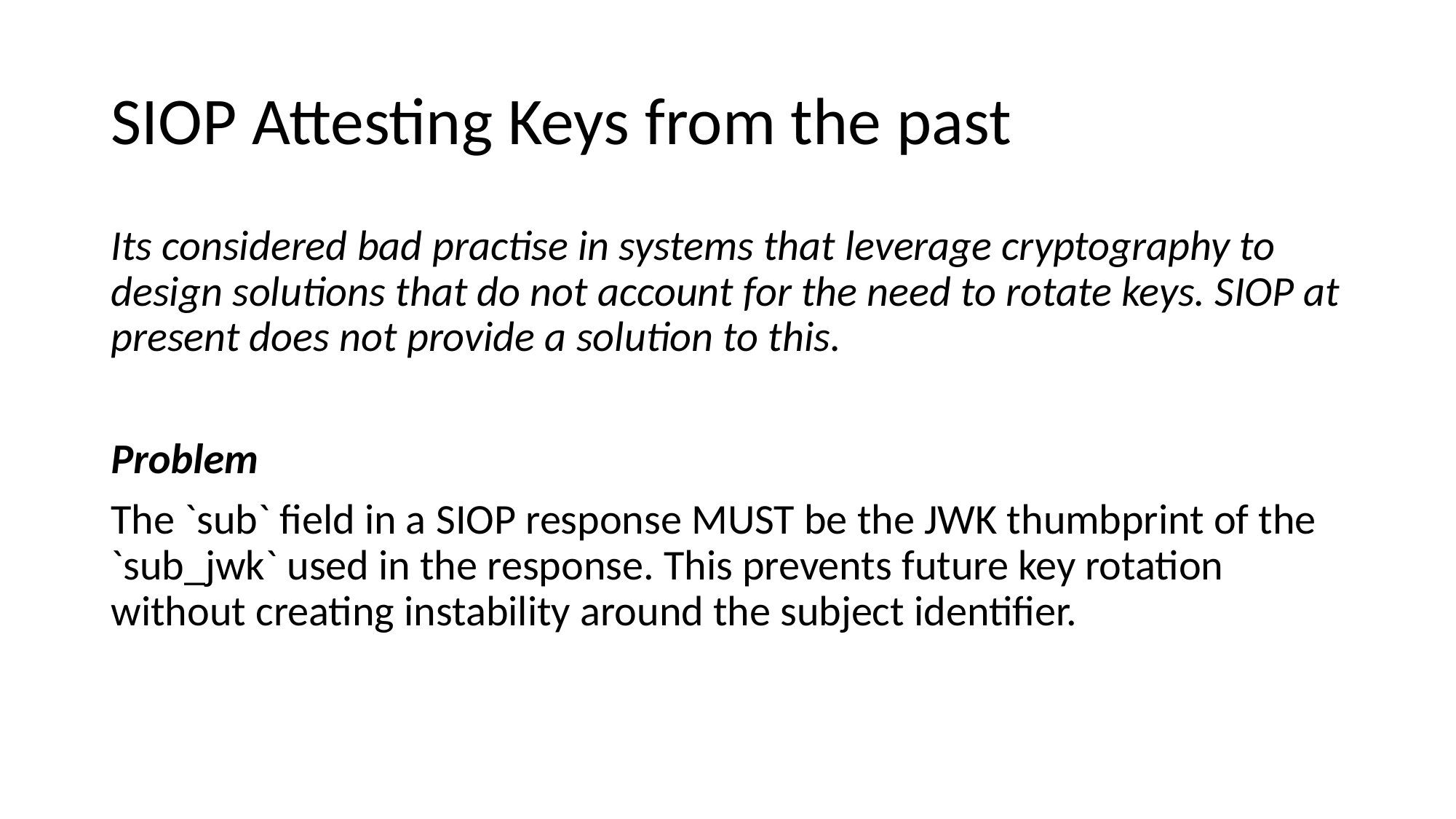

# SIOP Attesting Keys from the past
Its considered bad practise in systems that leverage cryptography to design solutions that do not account for the need to rotate keys. SIOP at present does not provide a solution to this.

Problem
The `sub` field in a SIOP response MUST be the JWK thumbprint of the `sub_jwk` used in the response. This prevents future key rotation without creating instability around the subject identifier.